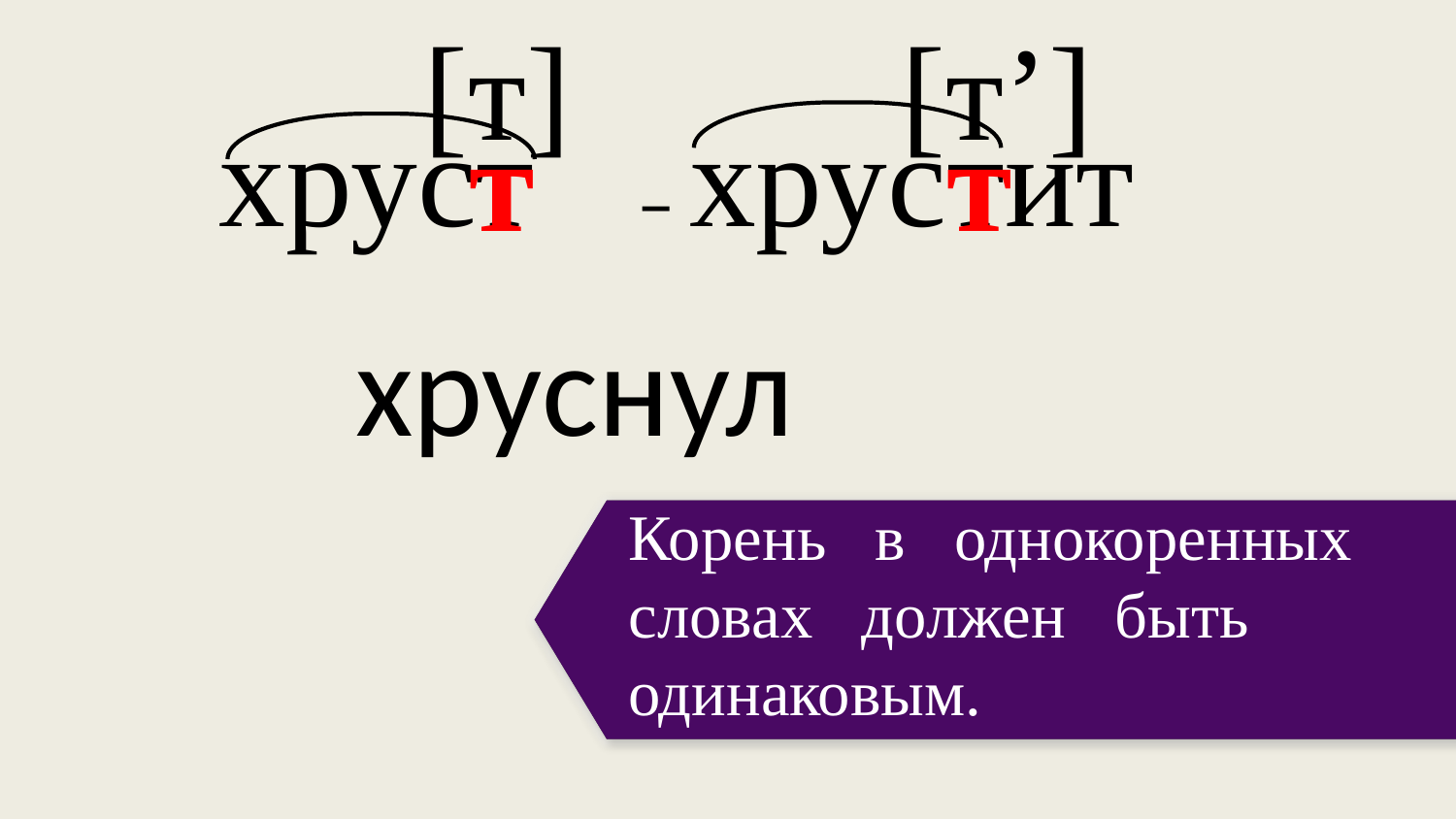

[т]
[т’]

хруст
– хрустит
т
т
хруснул
Корень   в   однокоренных
словах   должен   быть
одинаковым.